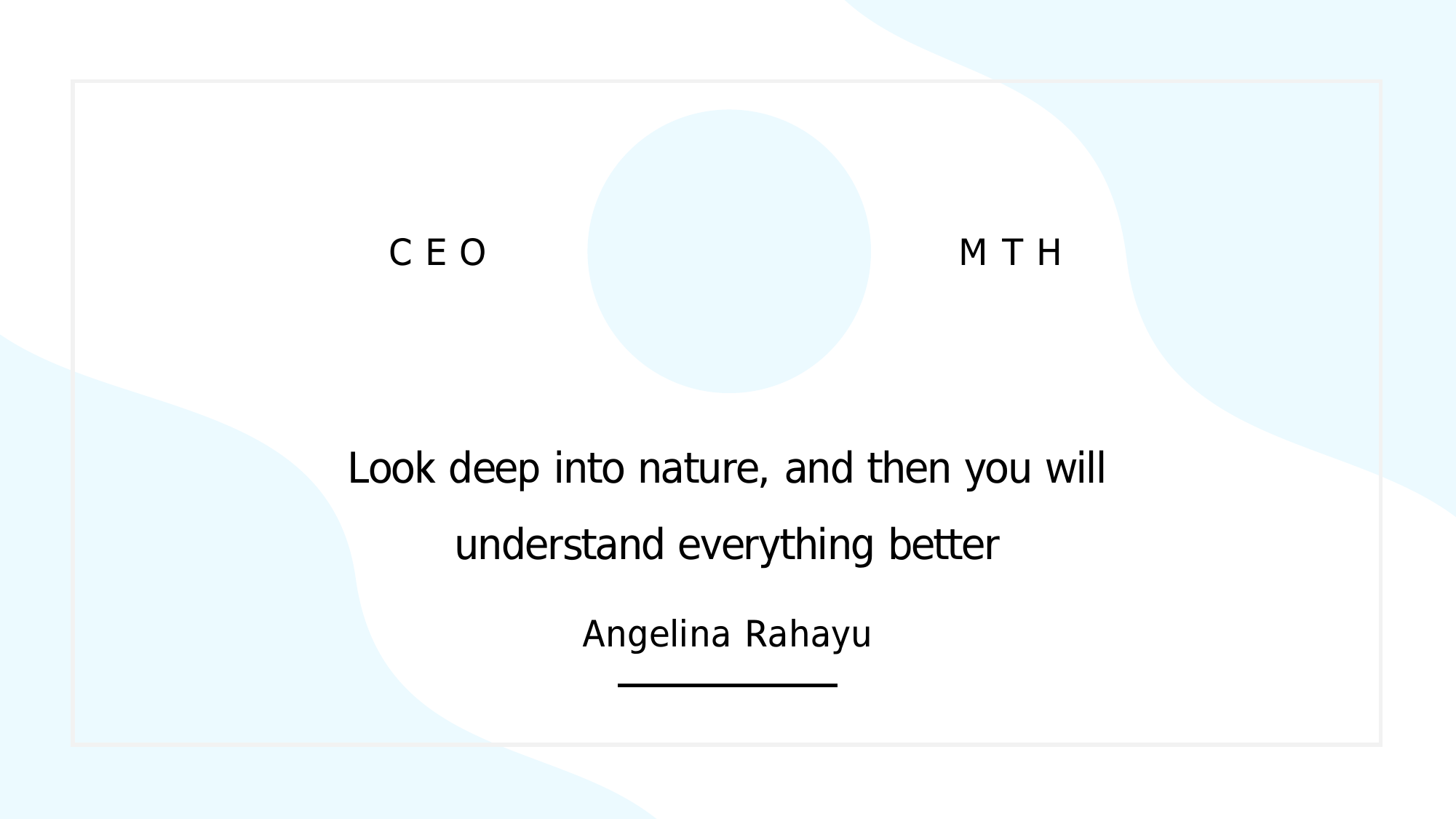

C E O
M T H
Look deep into nature, and then you will understand everything better
Angelina Rahayu